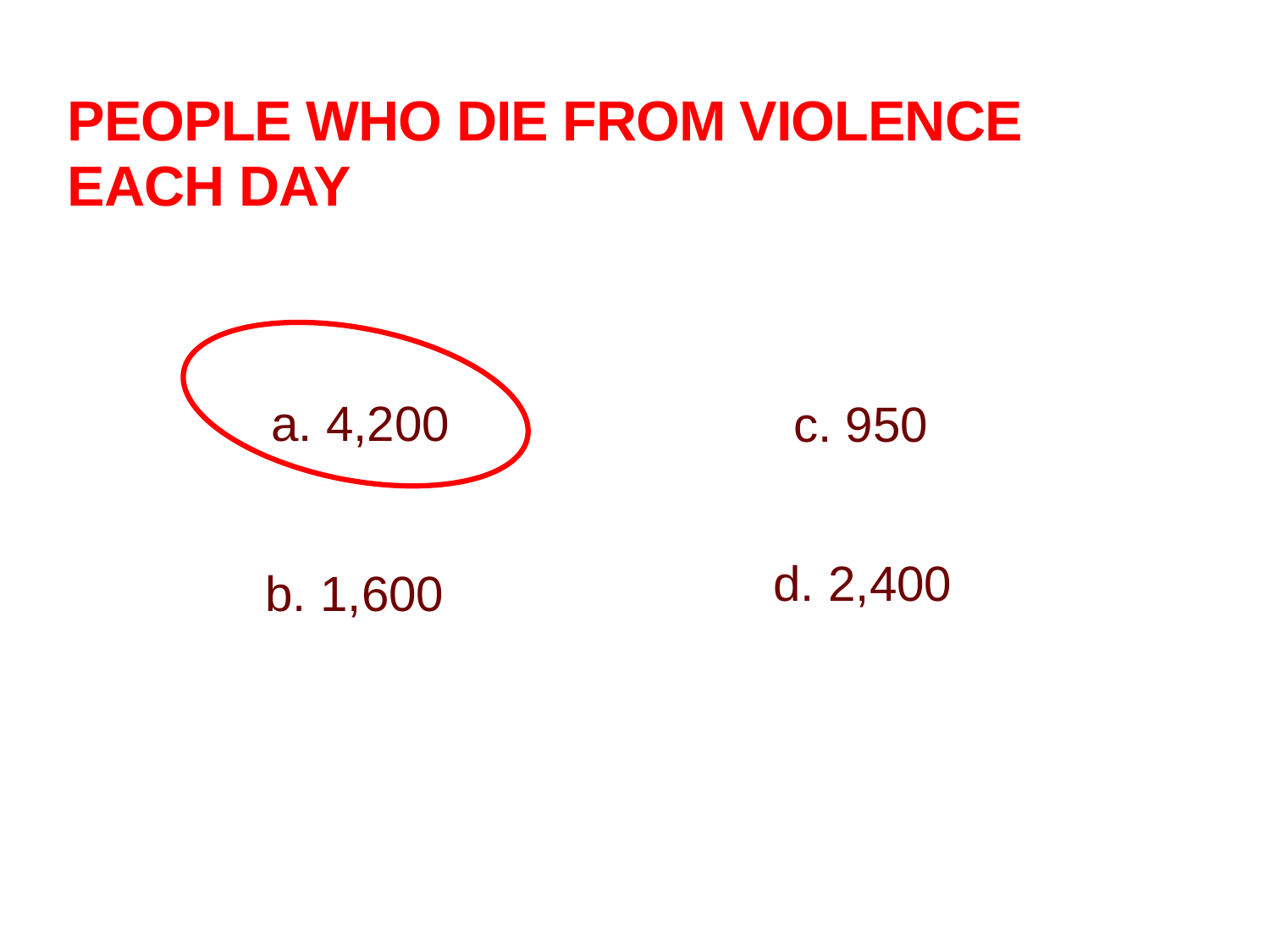

# PEOPLE WHO DIE FROM VIOLENCE EACH DAY DAY?

a. 4,200
	c. 950
	d. 2,400
	b. 1,600